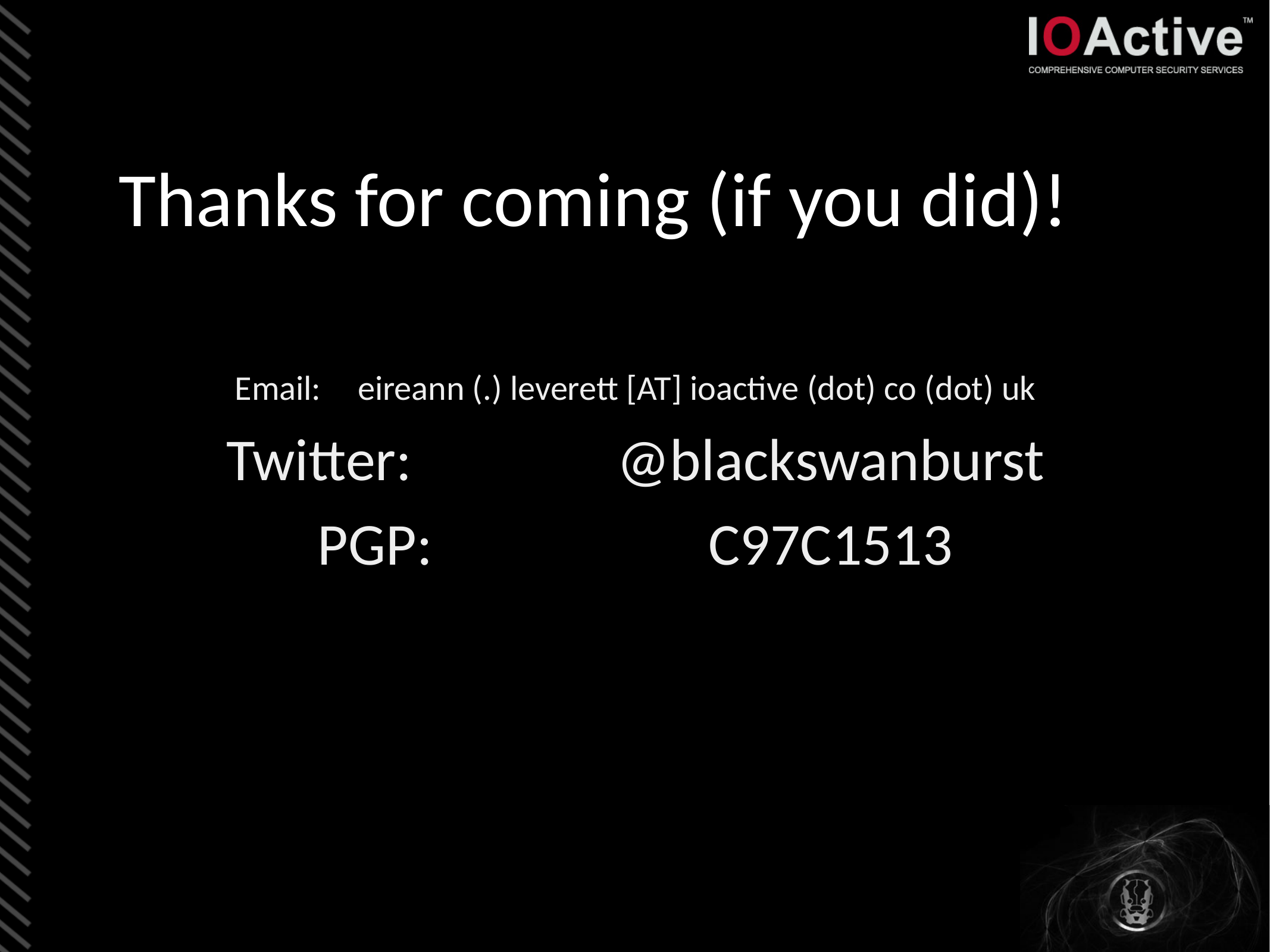

# Thanks for coming (if you did)!

Email:	eireann (.) leverett [AT] ioactive (dot) co (dot) uk
Twitter:			@blackswanburst
PGP: 			C97C1513